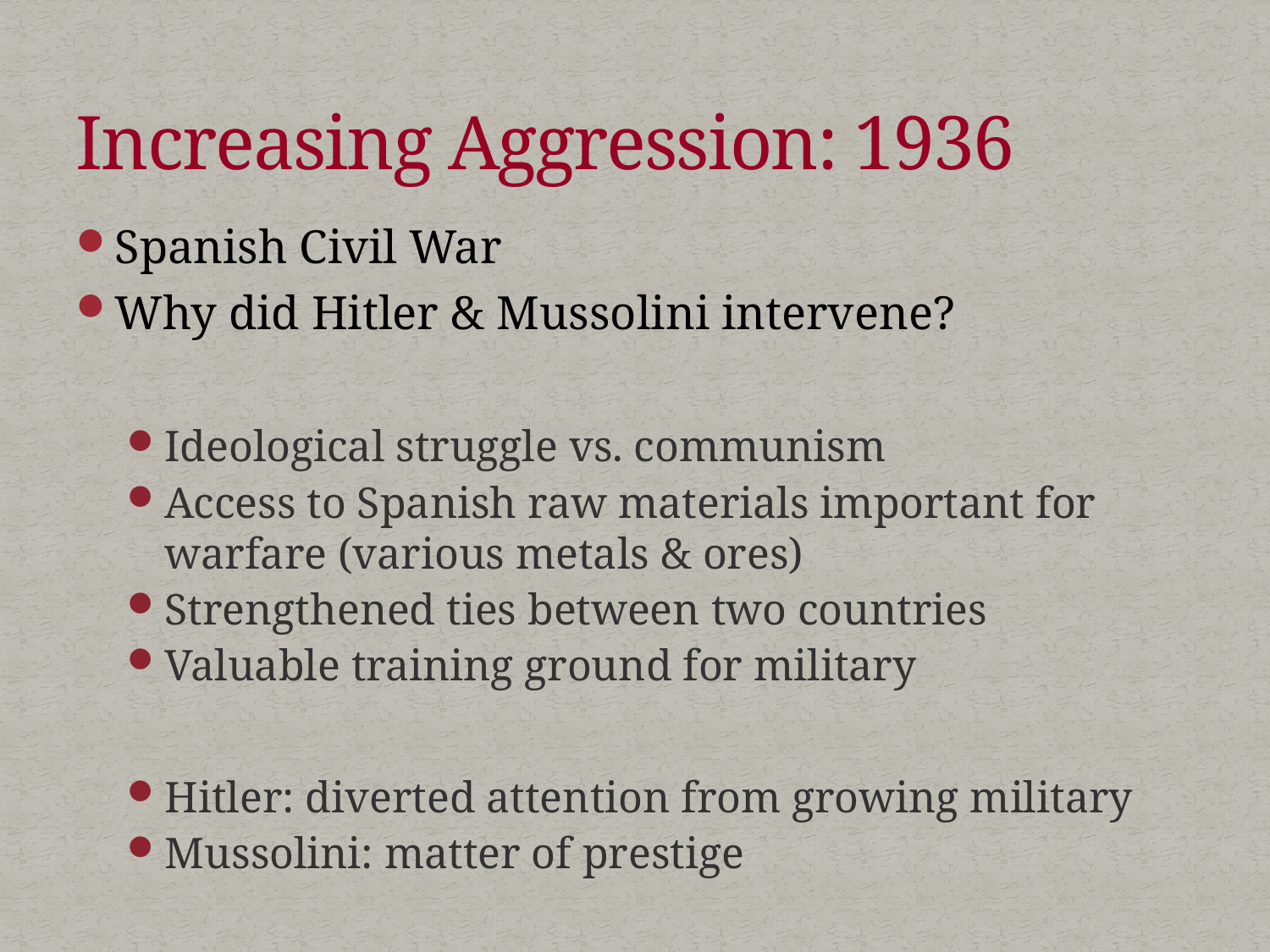

# Increasing Aggression: 1936
Spanish Civil War
Why did Hitler & Mussolini intervene?

Ideological struggle vs. communism
Access to Spanish raw materials important for warfare (various metals & ores)
Strengthened ties between two countries
Valuable training ground for military

Hitler: diverted attention from growing military
Mussolini: matter of prestige